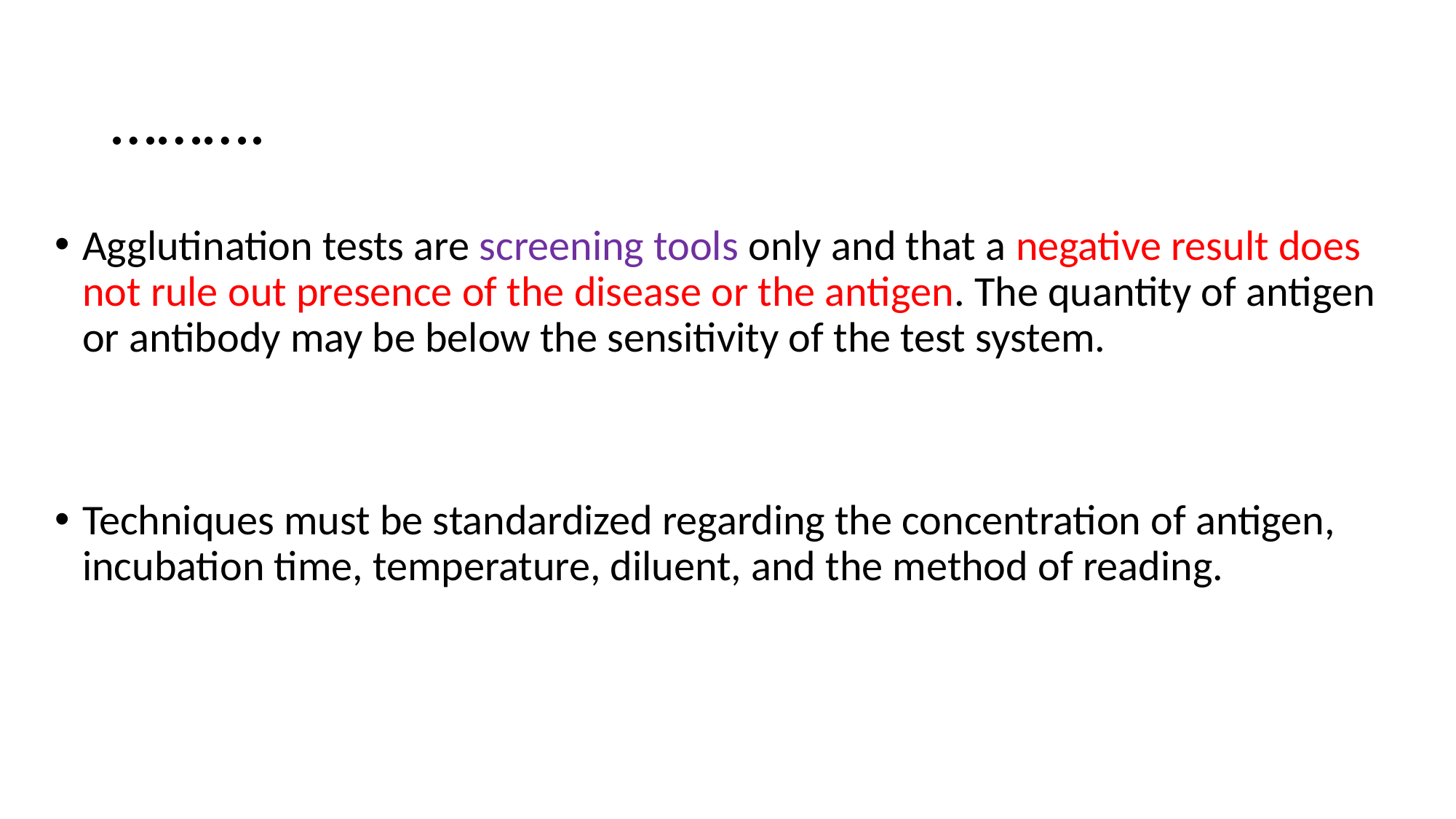

# ……….
Agglutination tests are screening tools only and that a negative result does not rule out presence of the disease or the antigen. The quantity of antigen or antibody may be below the sensitivity of the test system.

Techniques must be standardized regarding the concentration of antigen, incubation time, temperature, diluent, and the method of reading.